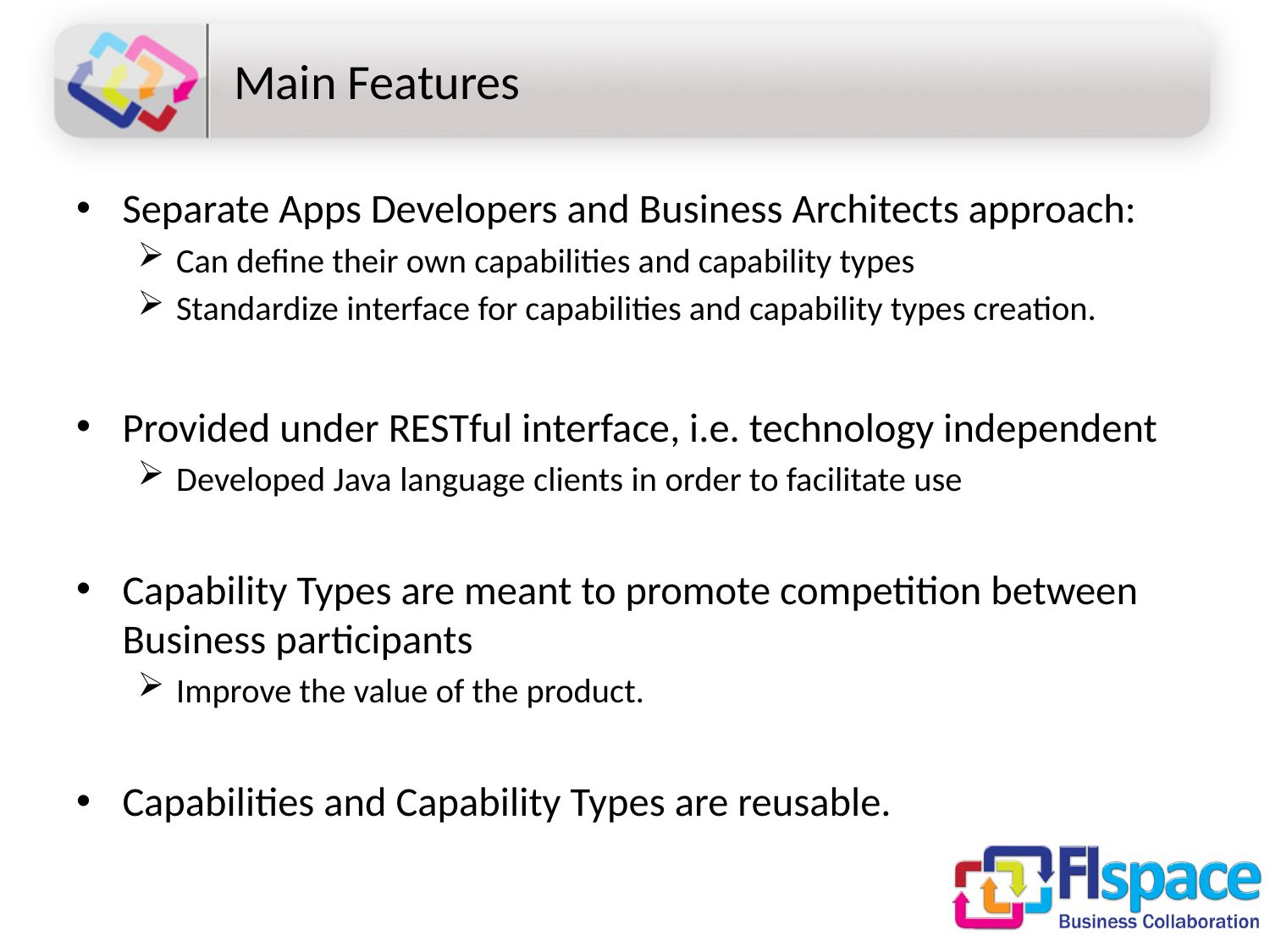

# Main Features
Separate Apps Developers and Business Architects approach:
Can define their own capabilities and capability types
Standardize interface for capabilities and capability types creation.

Provided under RESTful interface, i.e. technology independent
Developed Java language clients in order to facilitate use

Capability Types are meant to promote competition between Business participants
Improve the value of the product.

Capabilities and Capability Types are reusable.